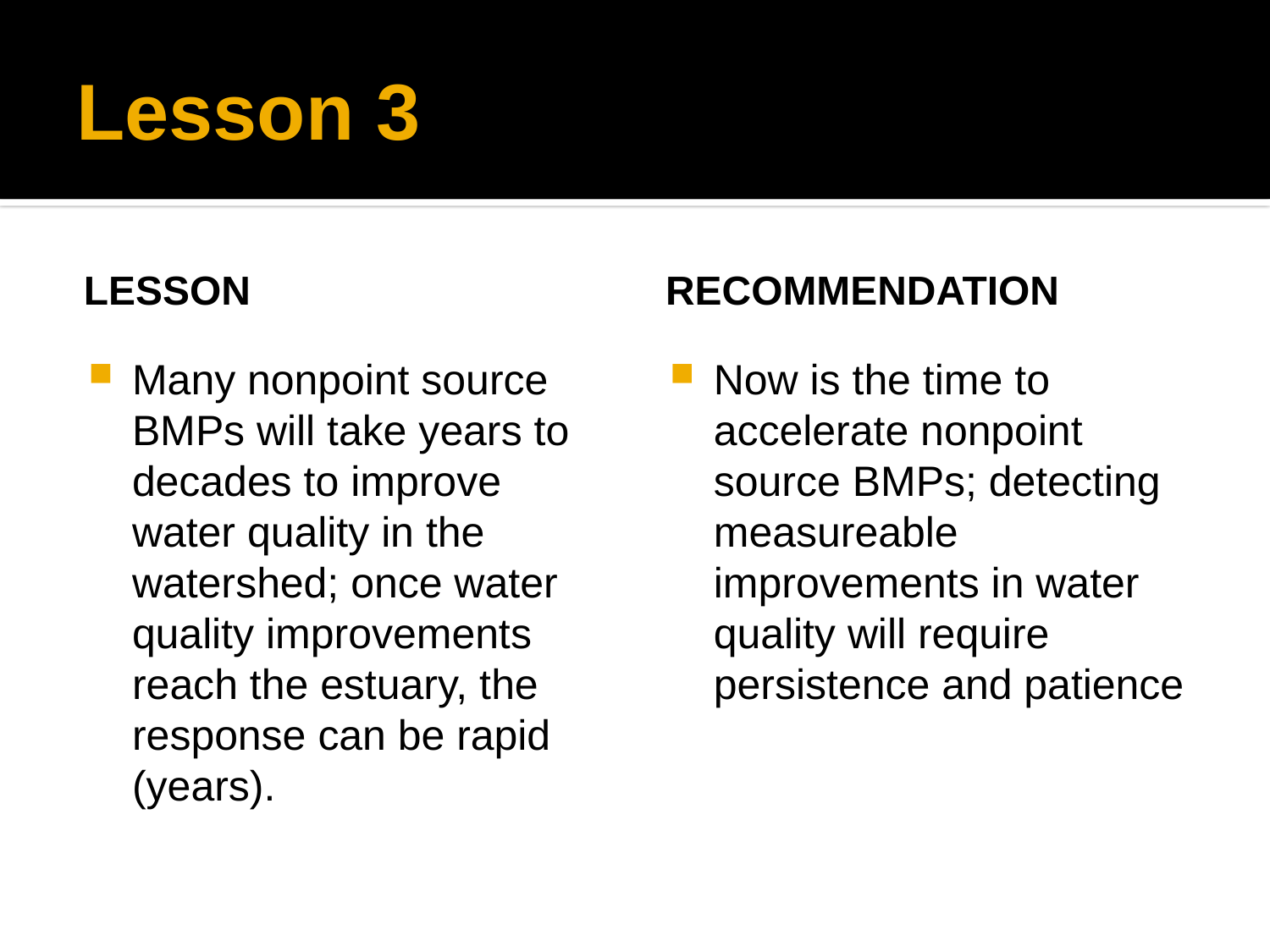

# Lesson 3
Lesson
Recommendation
Many nonpoint source BMPs will take years to decades to improve water quality in the watershed; once water quality improvements reach the estuary, the response can be rapid (years).
Now is the time to accelerate nonpoint source BMPs; detecting measureable improvements in water quality will require persistence and patience